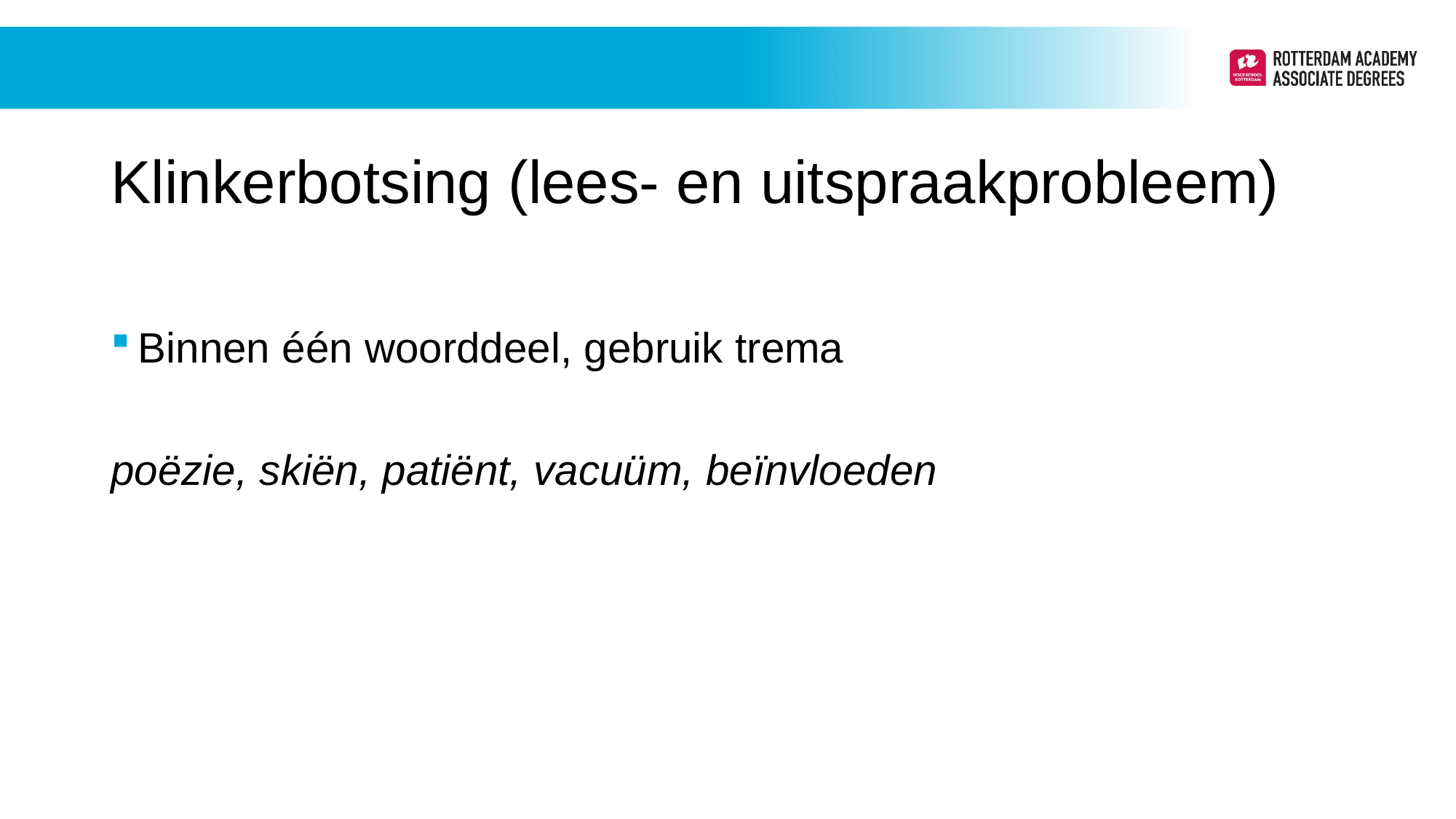

# Klinkerbotsing (lees- en uitspraakprobleem)
Binnen één woorddeel, gebruik trema

poëzie, skiën, patiënt, vacuüm, beïnvloeden